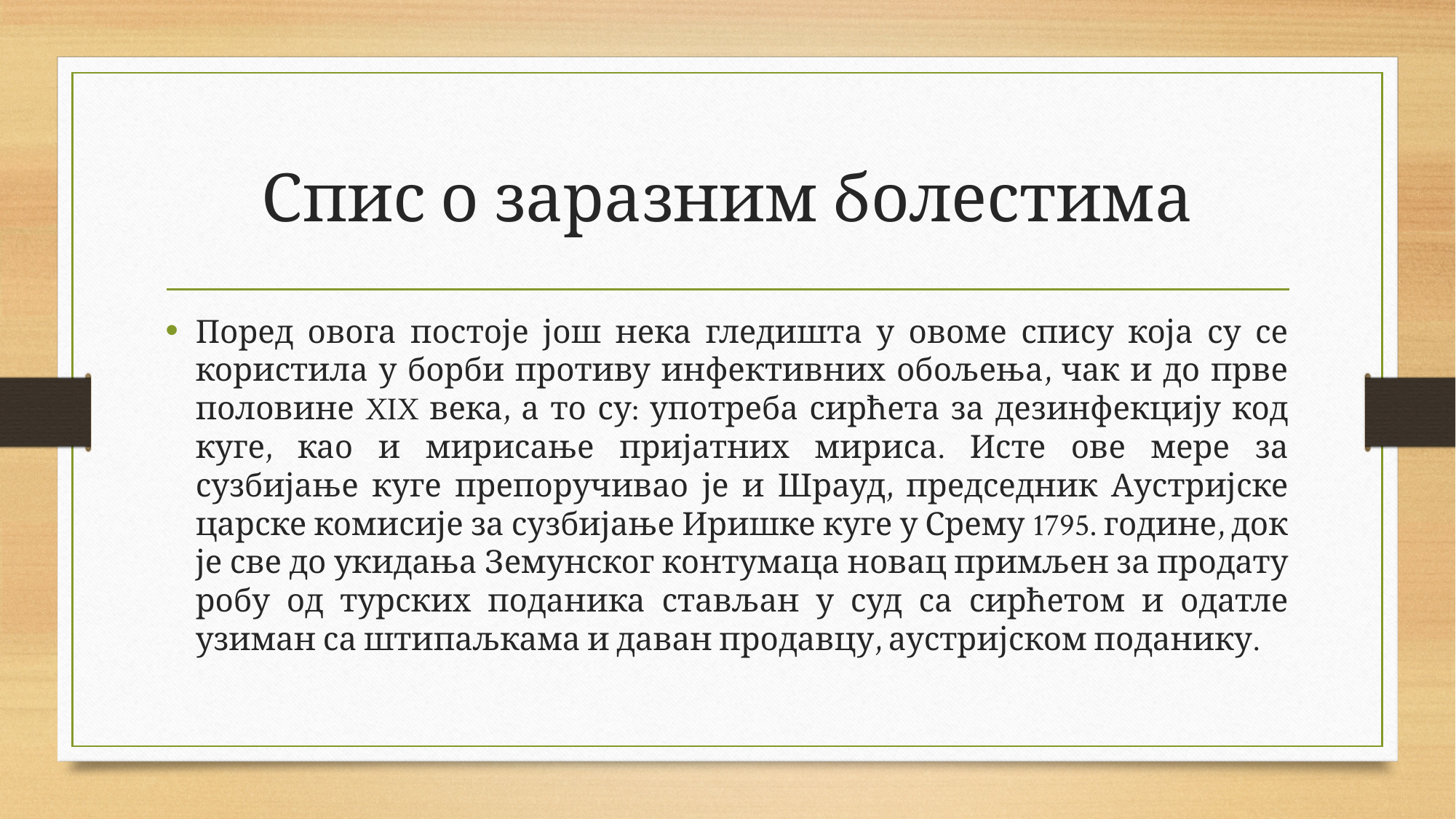

# Спис о заразним болестима
Поред овога постоје још нека гледишта у овоме спису која су се користила у борби противу инфективних обољења, чак и до прве половине XIX века, а то су: употреба сирћета за дезинфекцију код куге, као и мирисање пријатних мириса. Исте ове мере за сузбијање куге препоручивао је и Шрауд, председник Аустријске царске комисије за сузбијање Иришке куге у Срему 1795. године, док је све до укидања Земунског контумаца новац примљен за продату робу од турских поданика стављан у суд са сирћетом и одатле узиман са штипаљкама и даван продавцу, аустријском поданику.